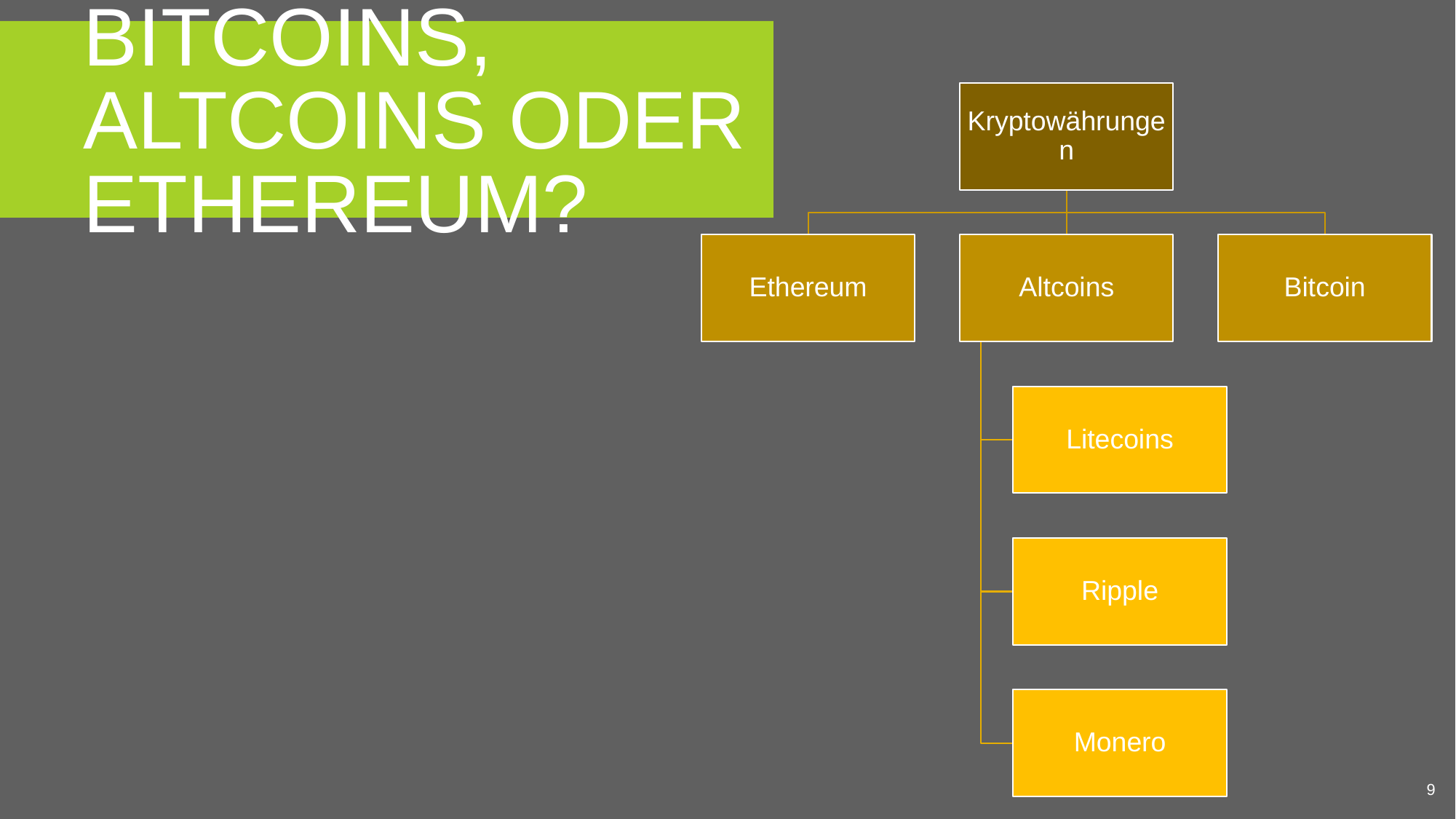

# Bitcoins, Altcoins oder Ethereum?
Kryptowährungen
Bitcoin
Altcoins
Litecoins
Ripple
Monero
Ethereum
9